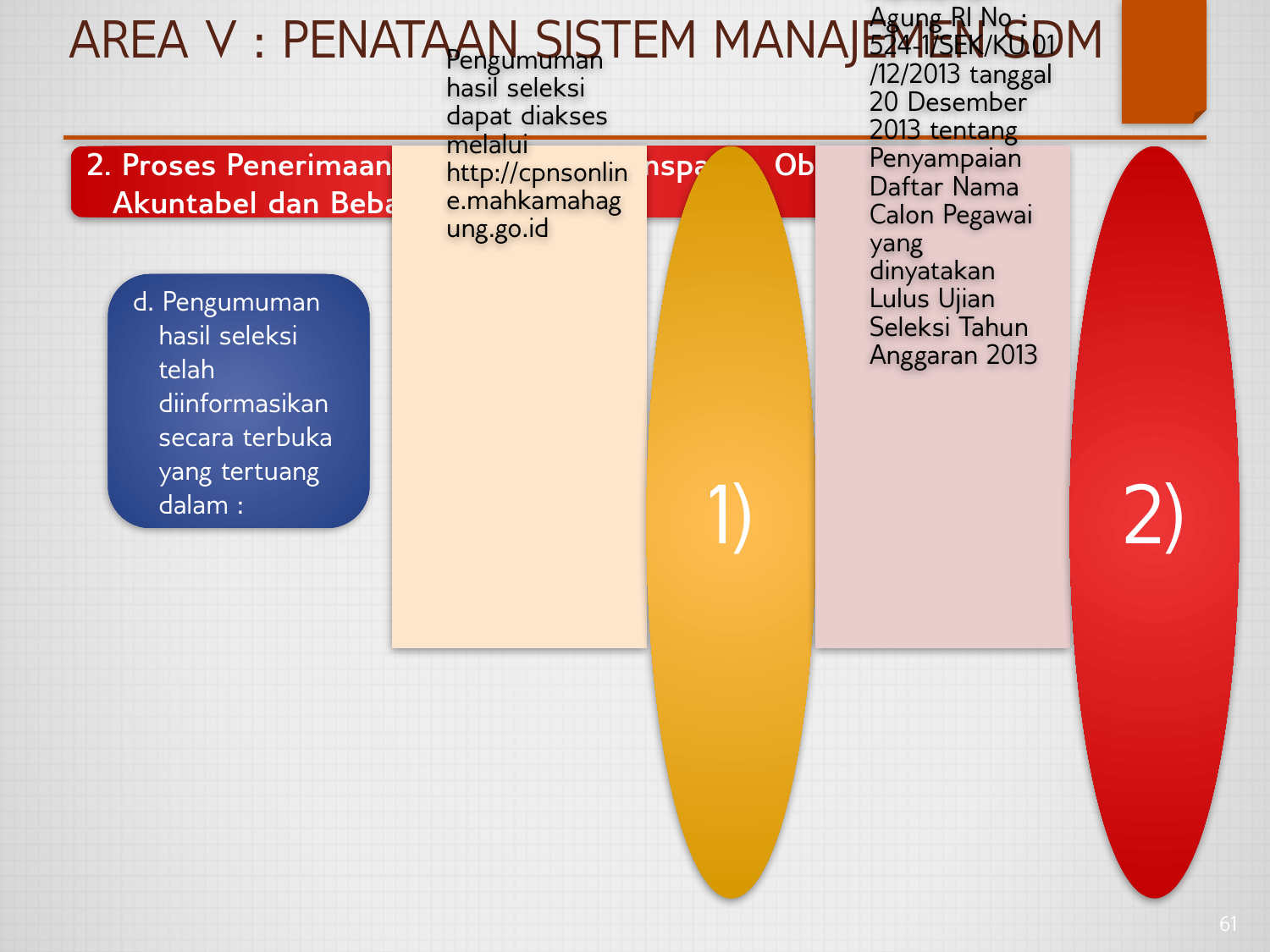

# AREA V : PENATAAN SISTEM MANAJEMEN SDM
2. Proses Penerimaan Pegawai Yang Transparan, Objektif, Akuntabel dan Bebas KKN
1)
2)
d. Pengumuman hasil seleksi telah diinformasikan secara terbuka yang tertuang dalam :
61